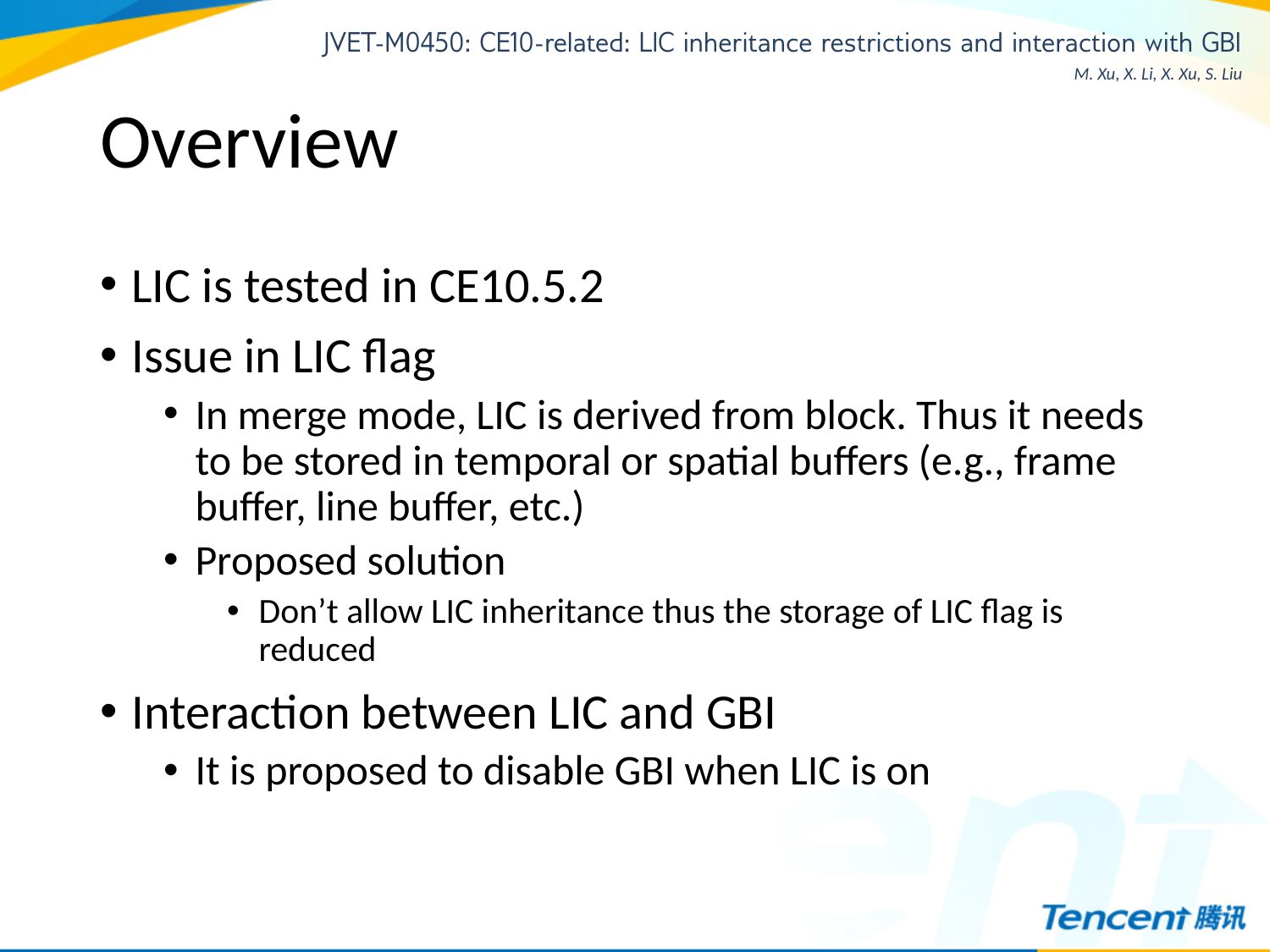

# Overview
LIC is tested in CE10.5.2
Issue in LIC flag
In merge mode, LIC is derived from block. Thus it needs to be stored in temporal or spatial buffers (e.g., frame buffer, line buffer, etc.)
Proposed solution
Don’t allow LIC inheritance thus the storage of LIC flag is reduced
Interaction between LIC and GBI
It is proposed to disable GBI when LIC is on